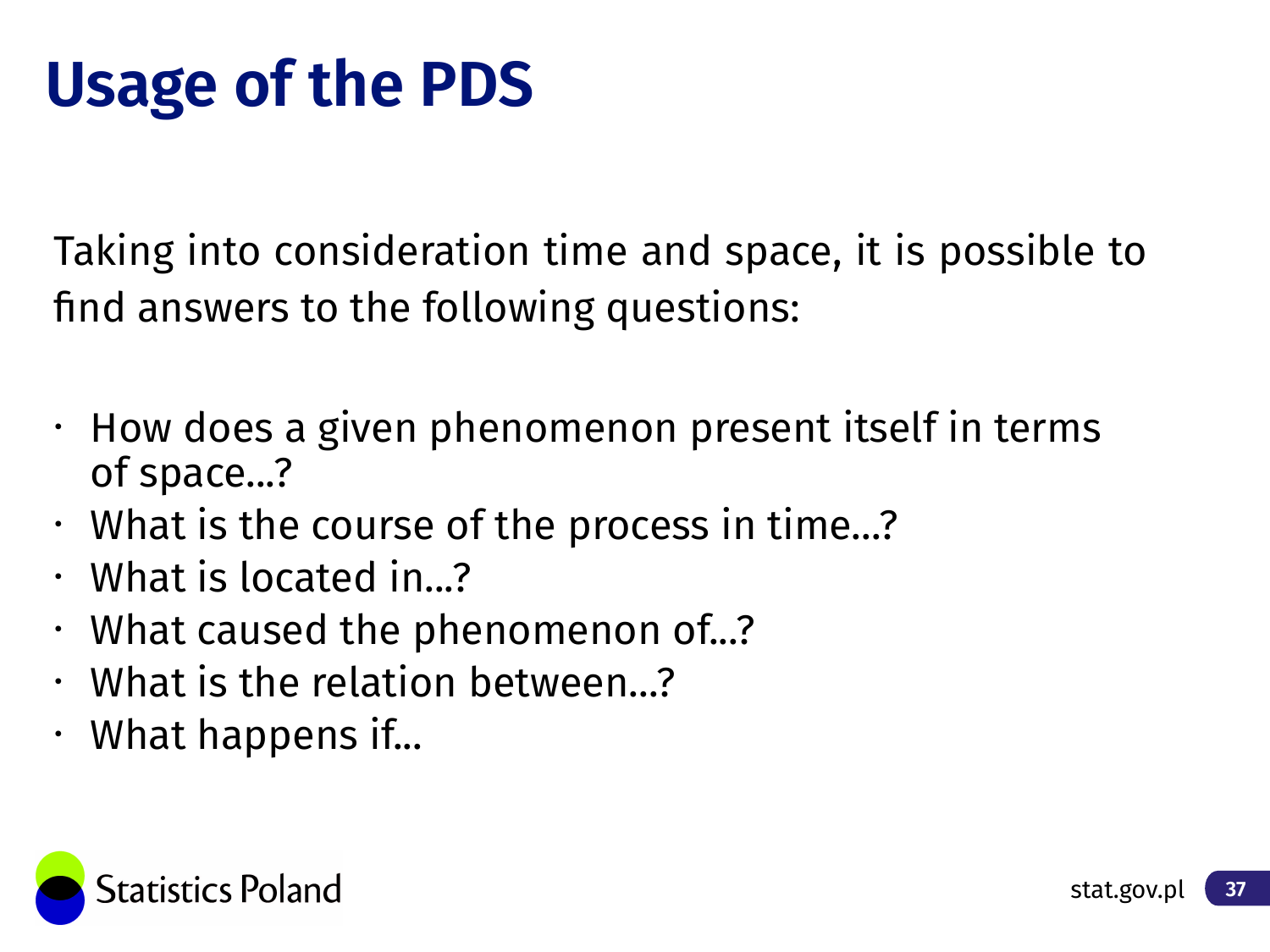

# Usage of the PDS

Taking into consideration time and space, it is possible to find answers to the following questions:

How does a given phenomenon present itself in terms of space...?
What is the course of the process in time...?
What is located in...?
What caused the phenomenon of...?
What is the relation between...?
What happens if...